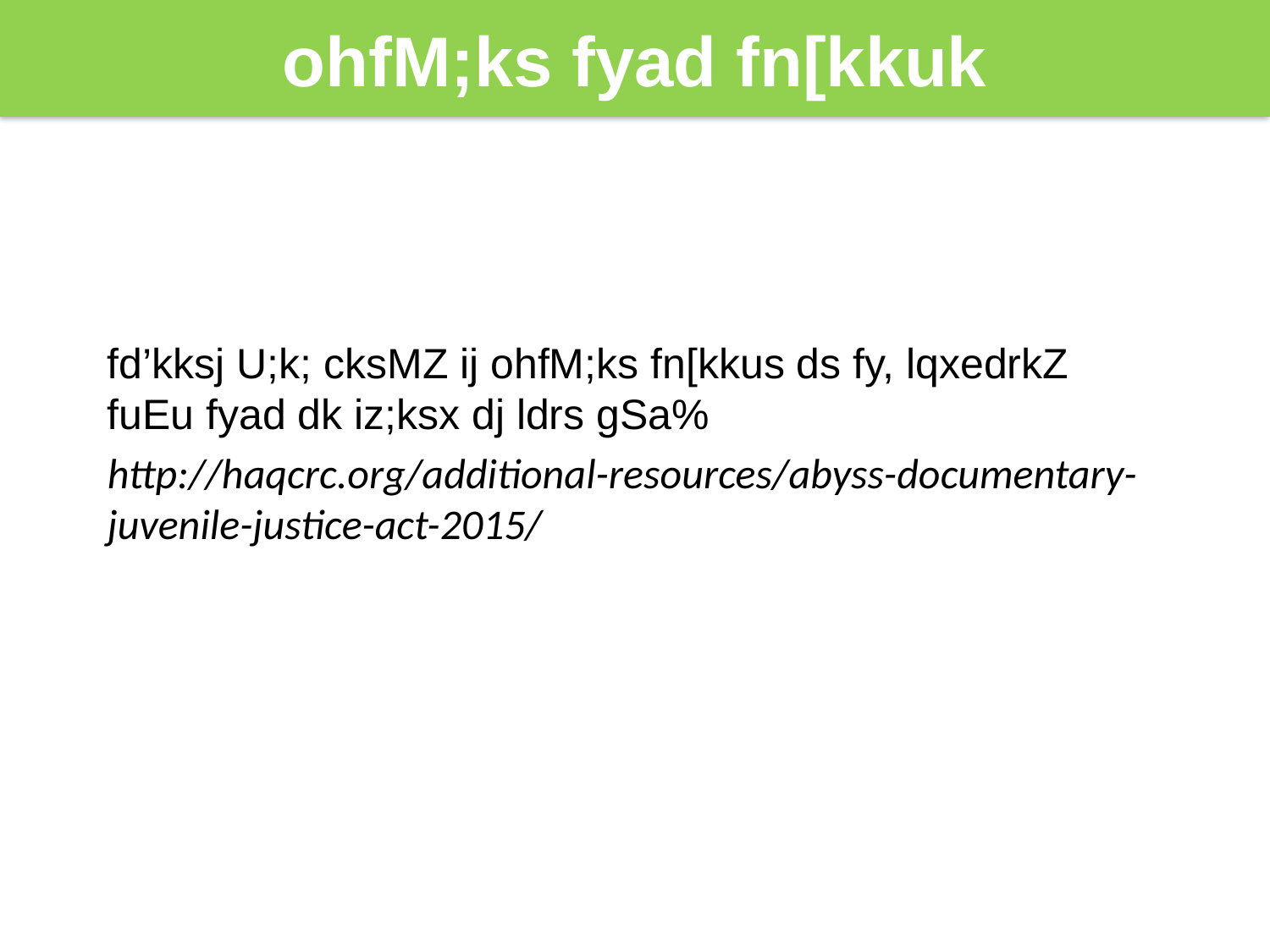

ohfM;ks fyad fn[kkuk
fd’kksj U;k; cksMZ ij ohfM;ks fn[kkus ds fy, lqxedrkZ fuEu fyad dk iz;ksx dj ldrs gSa%
http://haqcrc.org/additional-resources/abyss-documentary-juvenile-justice-act-2015/